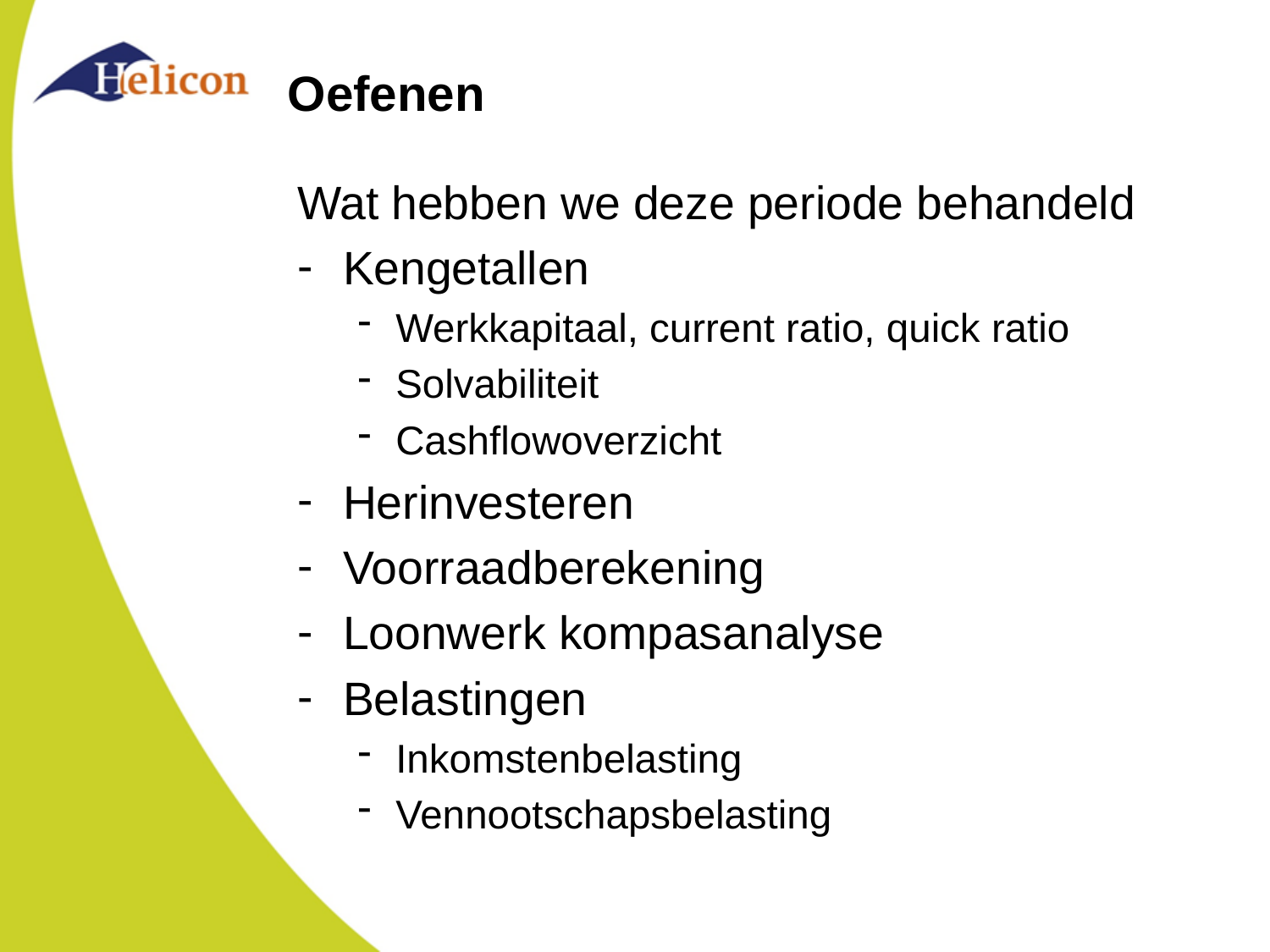

# Oefenen
Wat hebben we deze periode behandeld
Kengetallen
Werkkapitaal, current ratio, quick ratio
Solvabiliteit
Cashflowoverzicht
Herinvesteren
Voorraadberekening
Loonwerk kompasanalyse
Belastingen
Inkomstenbelasting
Vennootschapsbelasting